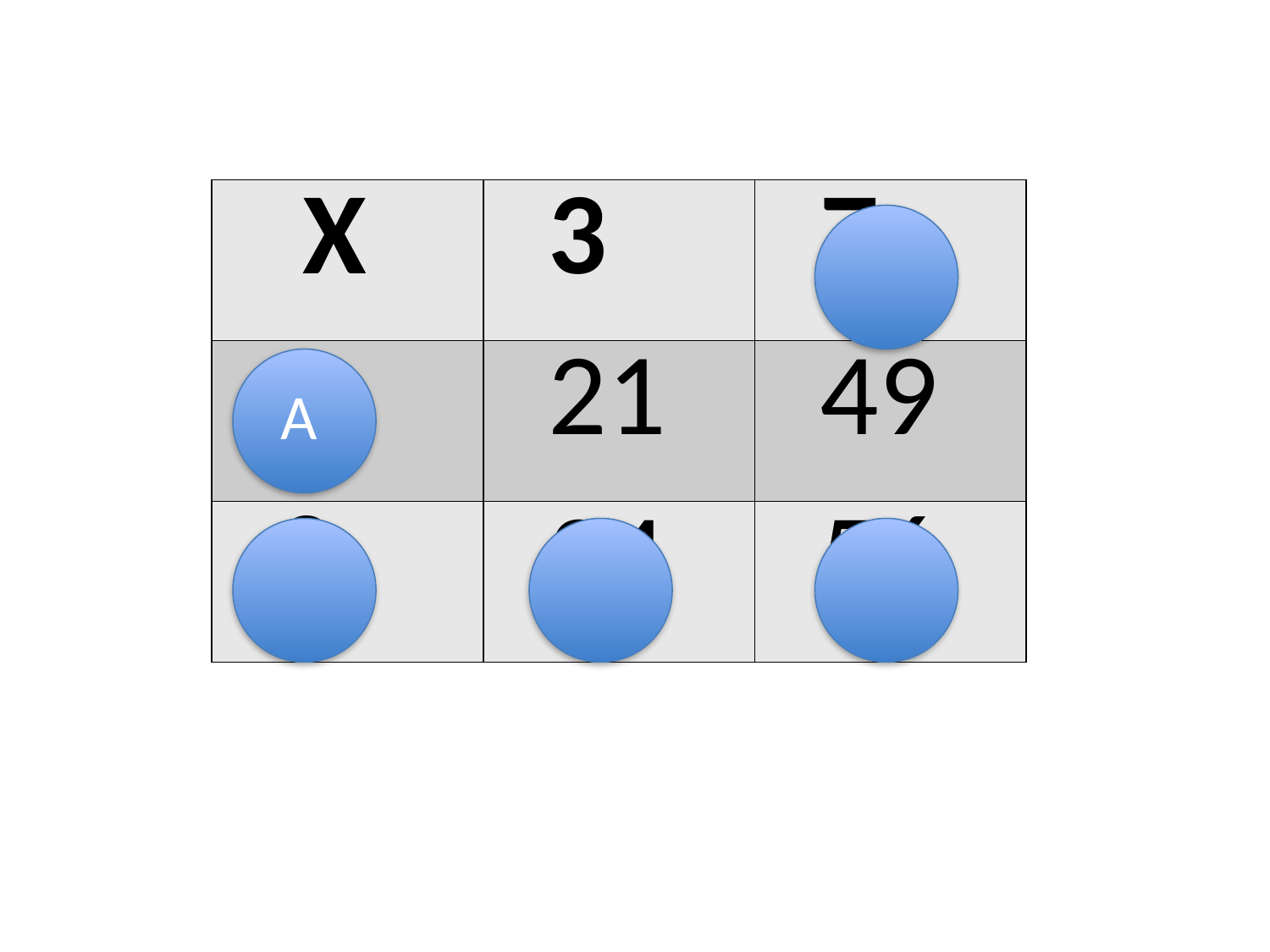

| X | 3 | 7 |
| --- | --- | --- |
| 7 | 21 | 49 |
| 8 | 24 | 56 |

 A